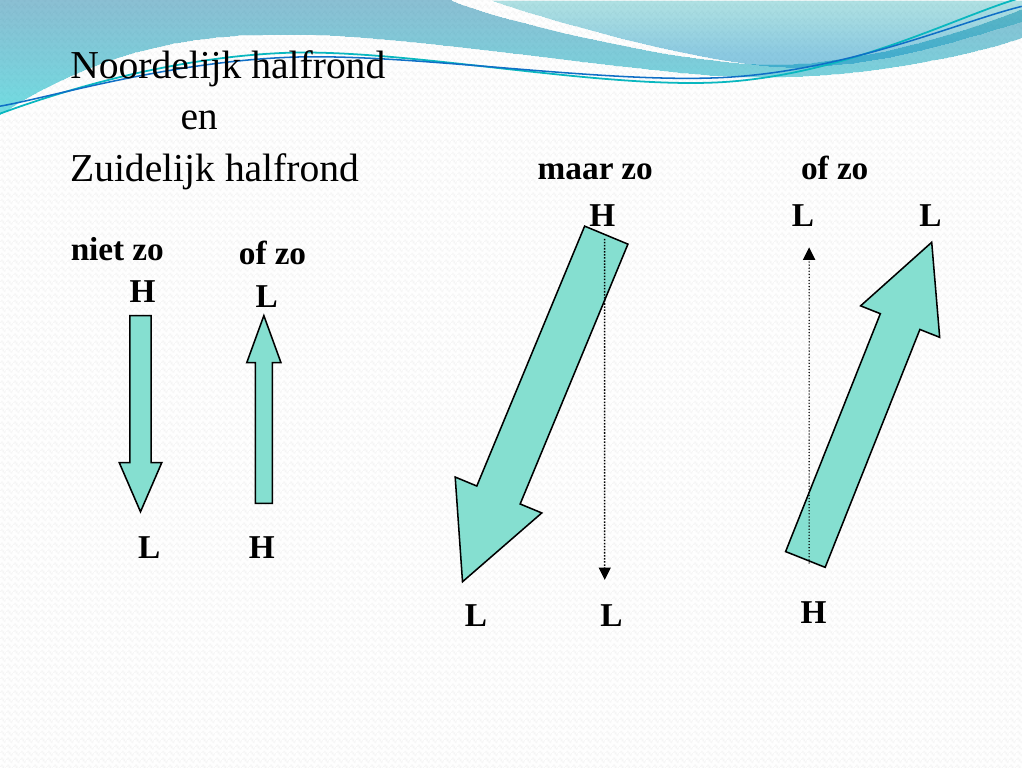

Noordelijk halfrond
en
Zuidelijk halfrond
maar zo
of zo
H
       L             L

niet zo
of zo

H
L

L
H
H
L              L